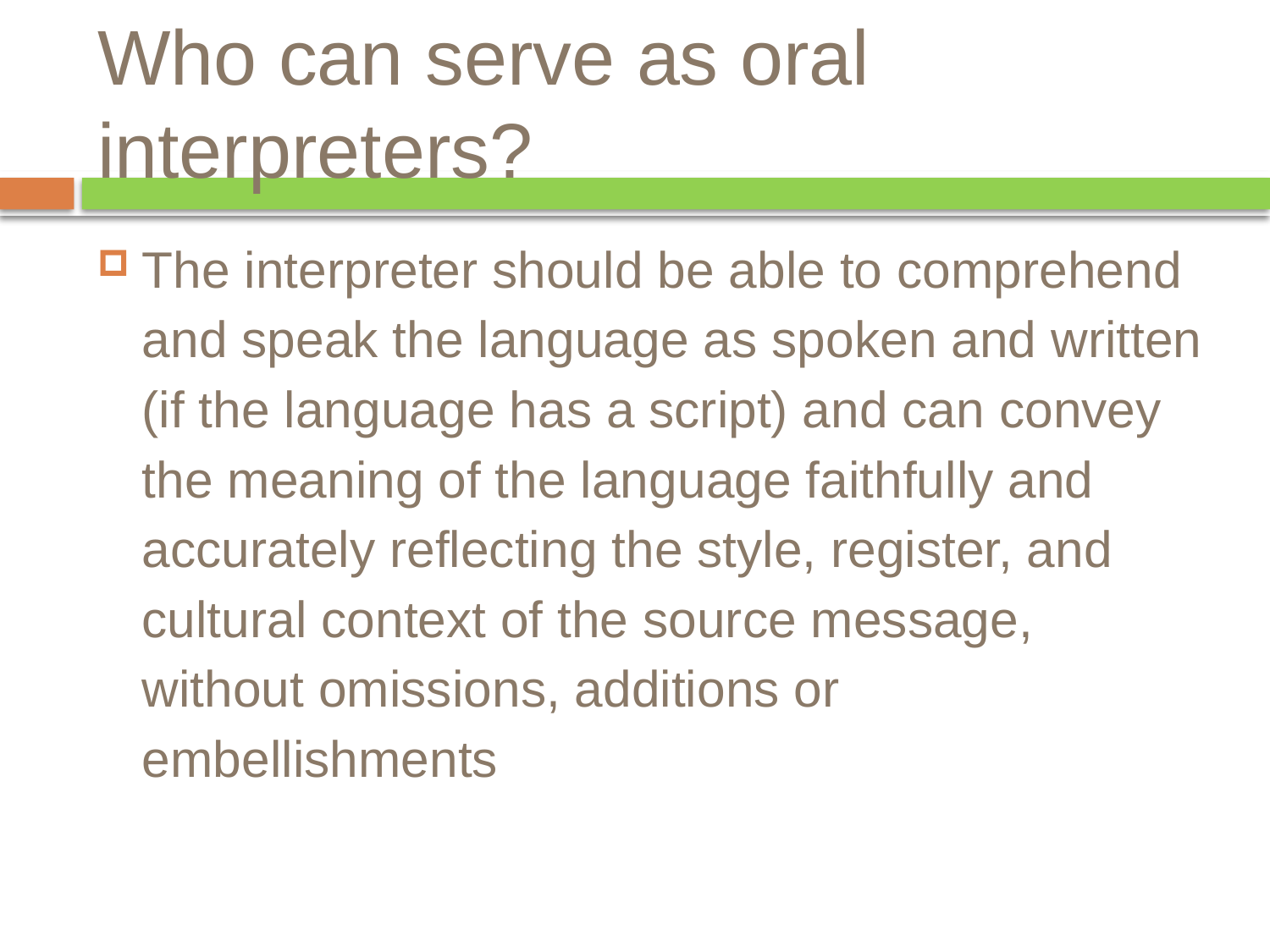

# Who can serve as oral interpreters?
The interpreter should be able to comprehend  and speak the language as spoken and written (if the language has a script) and can convey the meaning of the language faithfully and accurately reflecting the style, register, and cultural context of the source message, without omissions, additions or embellishments